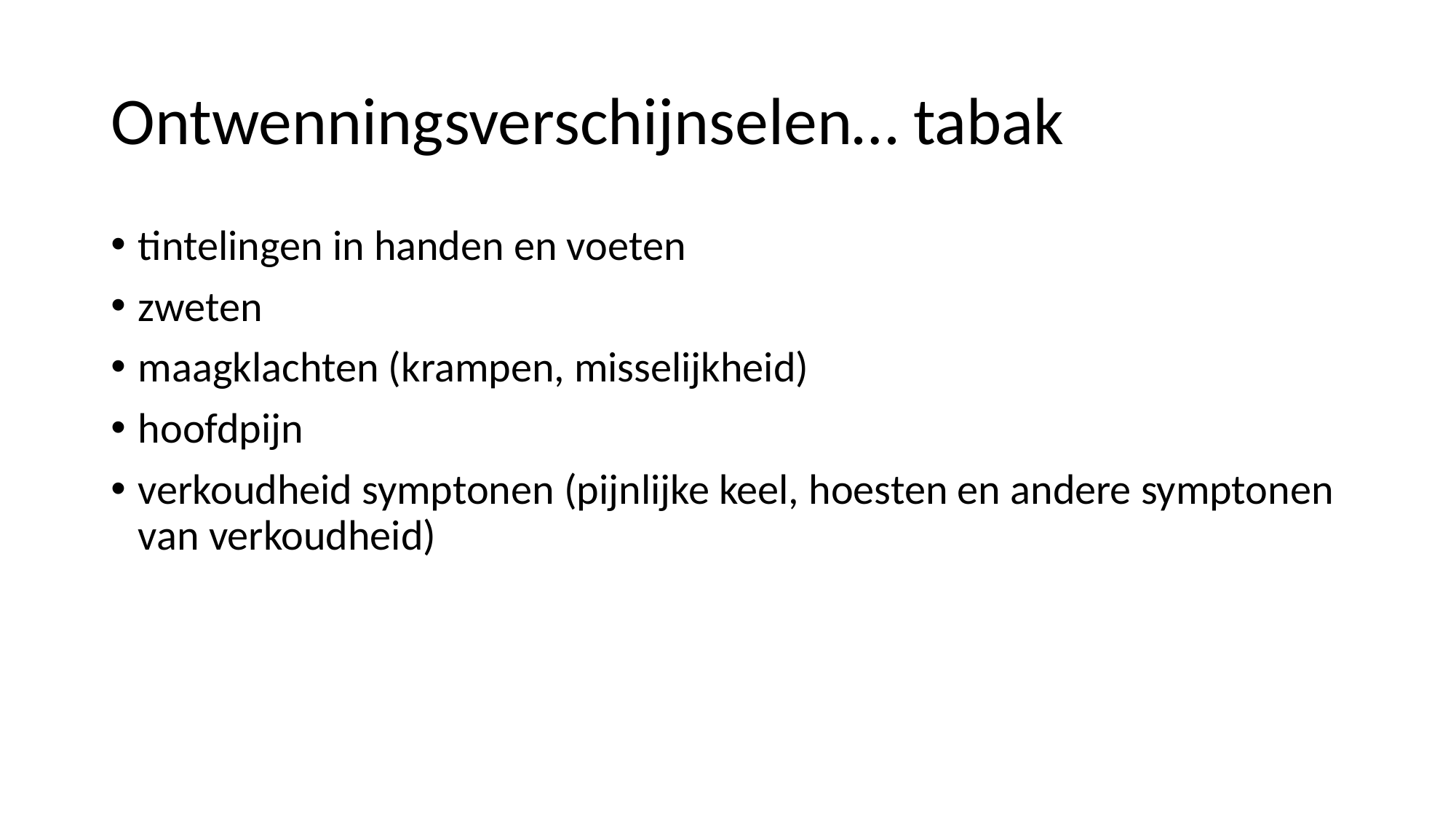

# Ontwenningsverschijnselen… tabak
tintelingen in handen en voeten
zweten
maagklachten (krampen, misselijkheid)
hoofdpijn
verkoudheid symptonen (pijnlijke keel, hoesten en andere symptonen van verkoudheid)